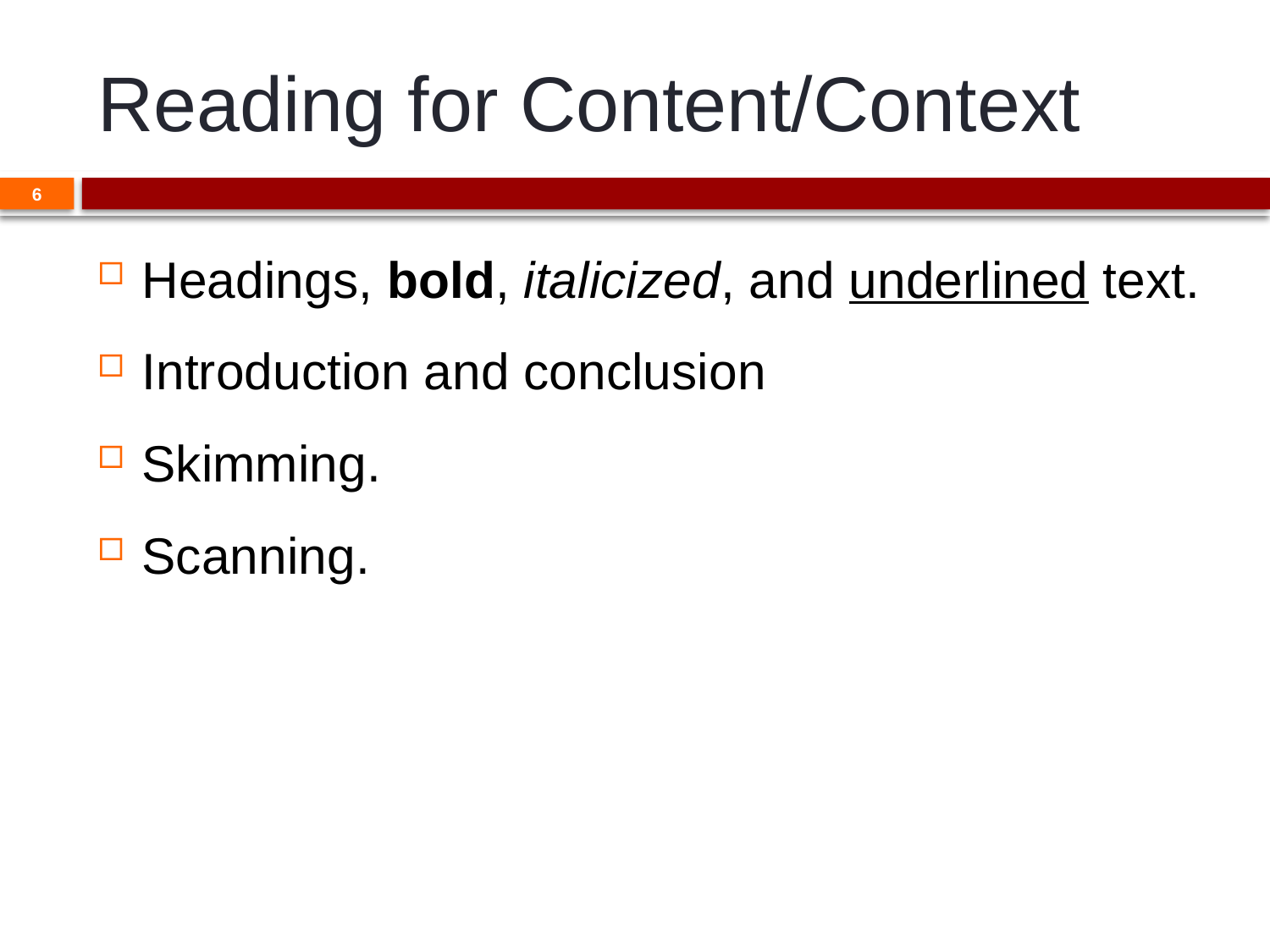

# Reading for Content/Context
6
Headings, bold, italicized, and underlined text.
Introduction and conclusion
Skimming.
Scanning.